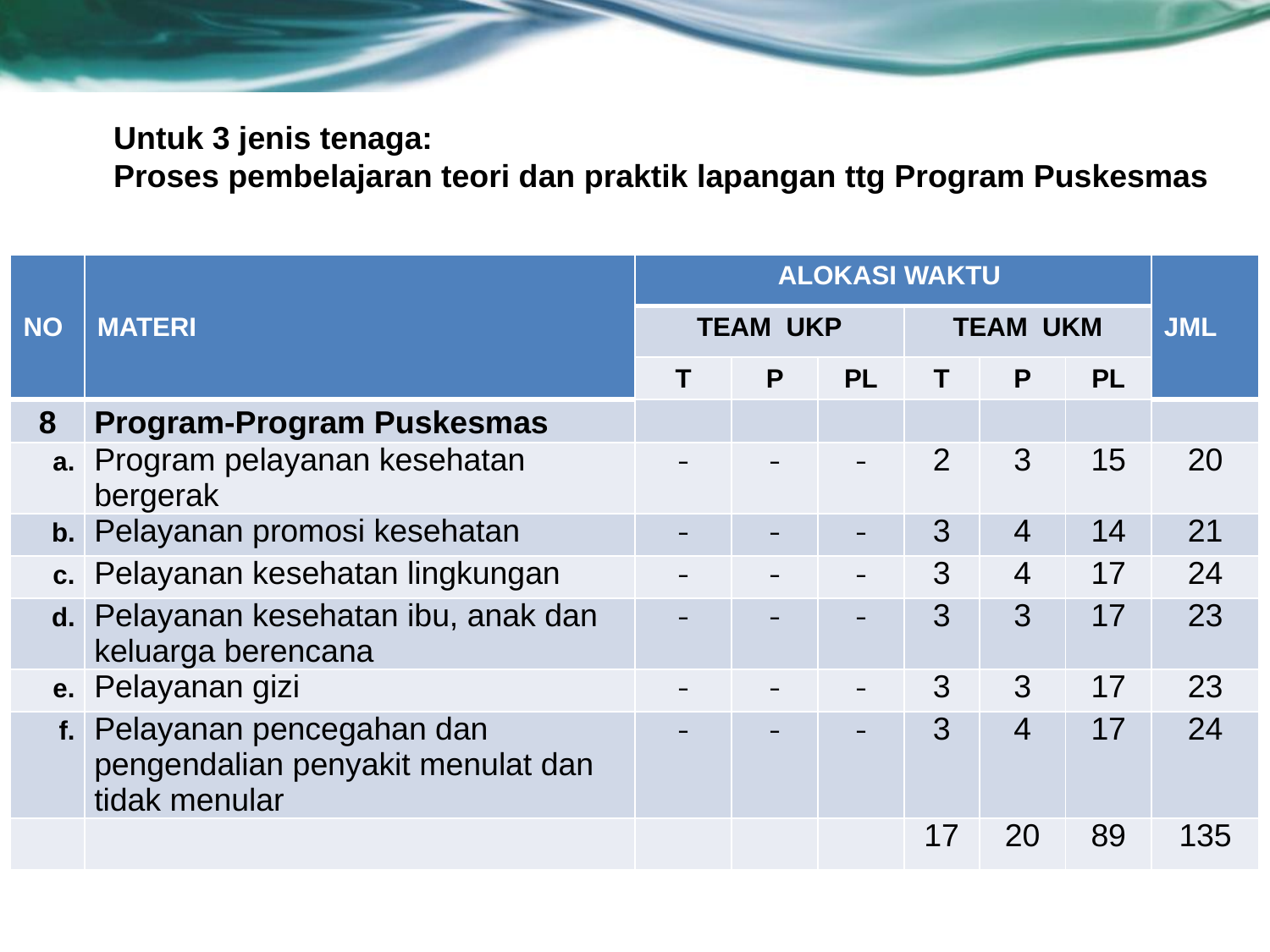

Untuk 3 jenis tenaga:
Proses pembelajaran teori dan praktik lapangan ttg Program Puskesmas

| NO | MATERI | ALOKASI WAKTU |  |  |  |  |  | JML |
| --- | --- | --- | --- | --- | --- | --- | --- | --- |
|  |  | TEAM UKP |  |  | TEAM UKM |  |  |  |
|  |  | T | P | PL | T | P | PL |  |
| 8 | Program-Program Puskesmas |  |  |  |  |  |  |  |
| a. | Program pelayanan kesehatan bergerak | - | - | - | 2 | 3 | 15 | 20 |
| b. | Pelayanan promosi kesehatan | - | - | - | 3 | 4 | 14 | 21 |
| c. | Pelayanan kesehatan lingkungan | - | - | - | 3 | 4 | 17 | 24 |
| d. | Pelayanan kesehatan ibu, anak dan keluarga berencana | - | - | - | 3 | 3 | 17 | 23 |
| e. | Pelayanan gizi | - | - | - | 3 | 3 | 17 | 23 |
| f. | Pelayanan pencegahan dan pengendalian penyakit menulat dan tidak menular | - | - | - | 3 | 4 | 17 | 24 |
|  |  |  |  |  | 17 | 20 | 89 | 135 |